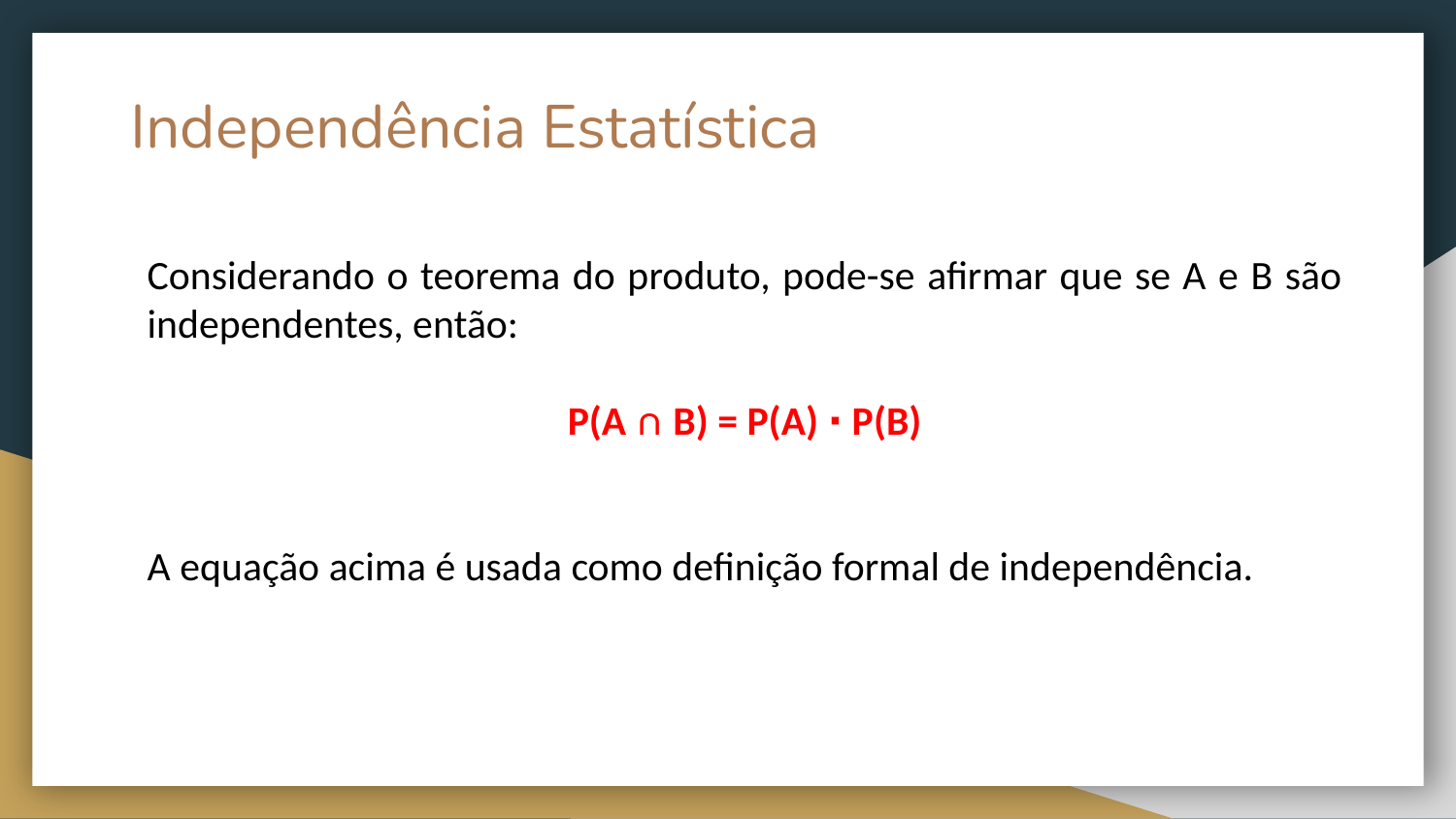

# Independência Estatística
Considerando o teorema do produto, pode-se afirmar que se A e B são independentes, então:

P(A ∩ B) = P(A) ⋅ P(B)

A equação acima é usada como definição formal de independência.